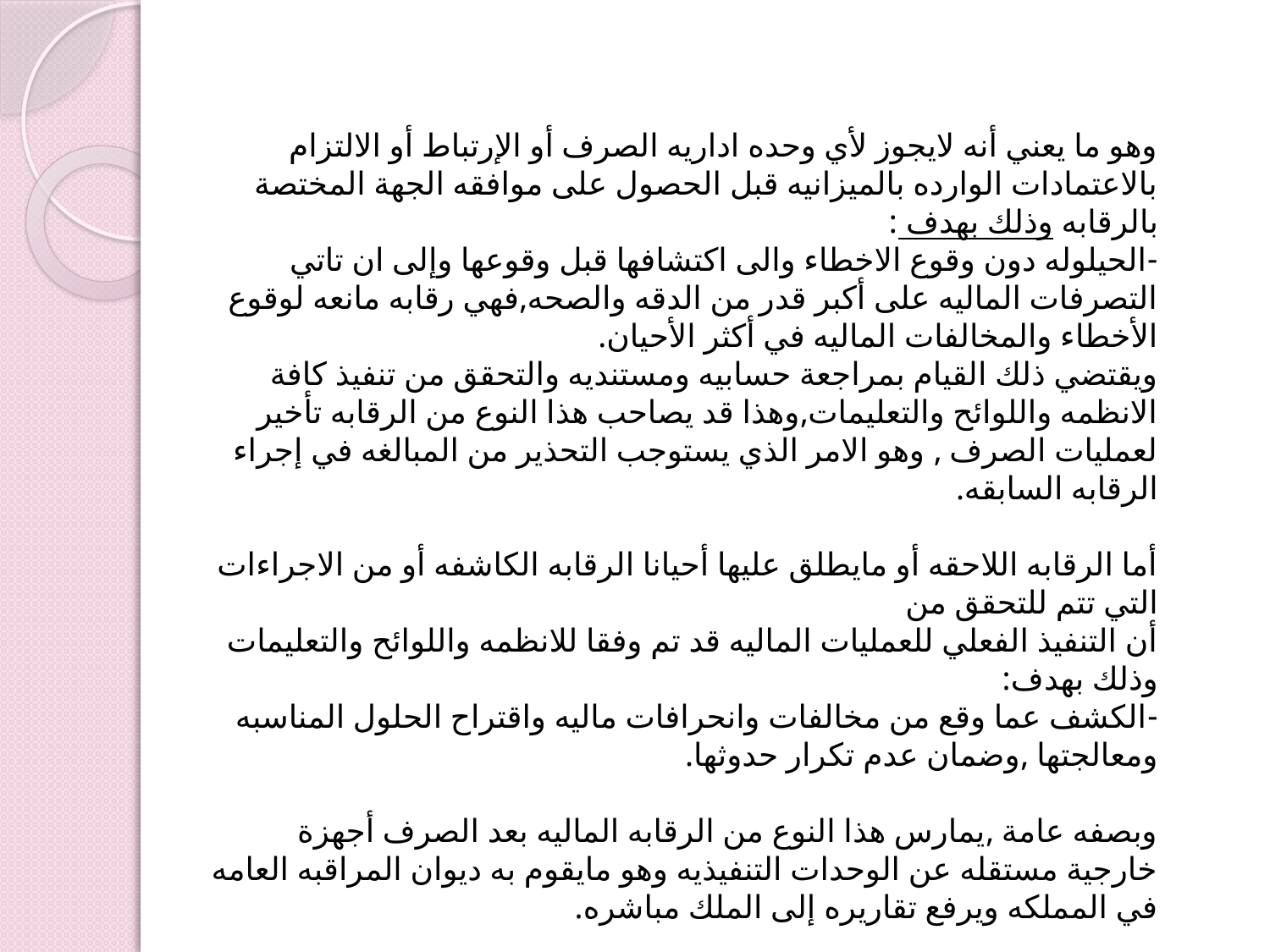

وهو ما يعني أنه لايجوز لأي وحده اداريه الصرف أو الإرتباط أو الالتزام بالاعتمادات الوارده بالميزانيه قبل الحصول على موافقه الجهة المختصة بالرقابه وذلك بهدف :
-الحيلوله دون وقوع الاخطاء والى اكتشافها قبل وقوعها وإلى ان تاتي التصرفات الماليه على أكبر قدر من الدقه والصحه,فهي رقابه مانعه لوقوع الأخطاء والمخالفات الماليه في أكثر الأحيان.
ويقتضي ذلك القيام بمراجعة حسابيه ومستنديه والتحقق من تنفيذ كافة الانظمه واللوائح والتعليمات,وهذا قد يصاحب هذا النوع من الرقابه تأخير لعمليات الصرف , وهو الامر الذي يستوجب التحذير من المبالغه في إجراء الرقابه السابقه.
أما الرقابه اللاحقه أو مايطلق عليها أحيانا الرقابه الكاشفه أو من الاجراءات التي تتم للتحقق من
أن التنفيذ الفعلي للعمليات الماليه قد تم وفقا للانظمه واللوائح والتعليمات وذلك بهدف:
-الكشف عما وقع من مخالفات وانحرافات ماليه واقتراح الحلول المناسبه ومعالجتها ,وضمان عدم تكرار حدوثها.
وبصفه عامة ,يمارس هذا النوع من الرقابه الماليه بعد الصرف أجهزة خارجية مستقله عن الوحدات التنفيذيه وهو مايقوم به ديوان المراقبه العامه في المملكه ويرفع تقاريره إلى الملك مباشره.